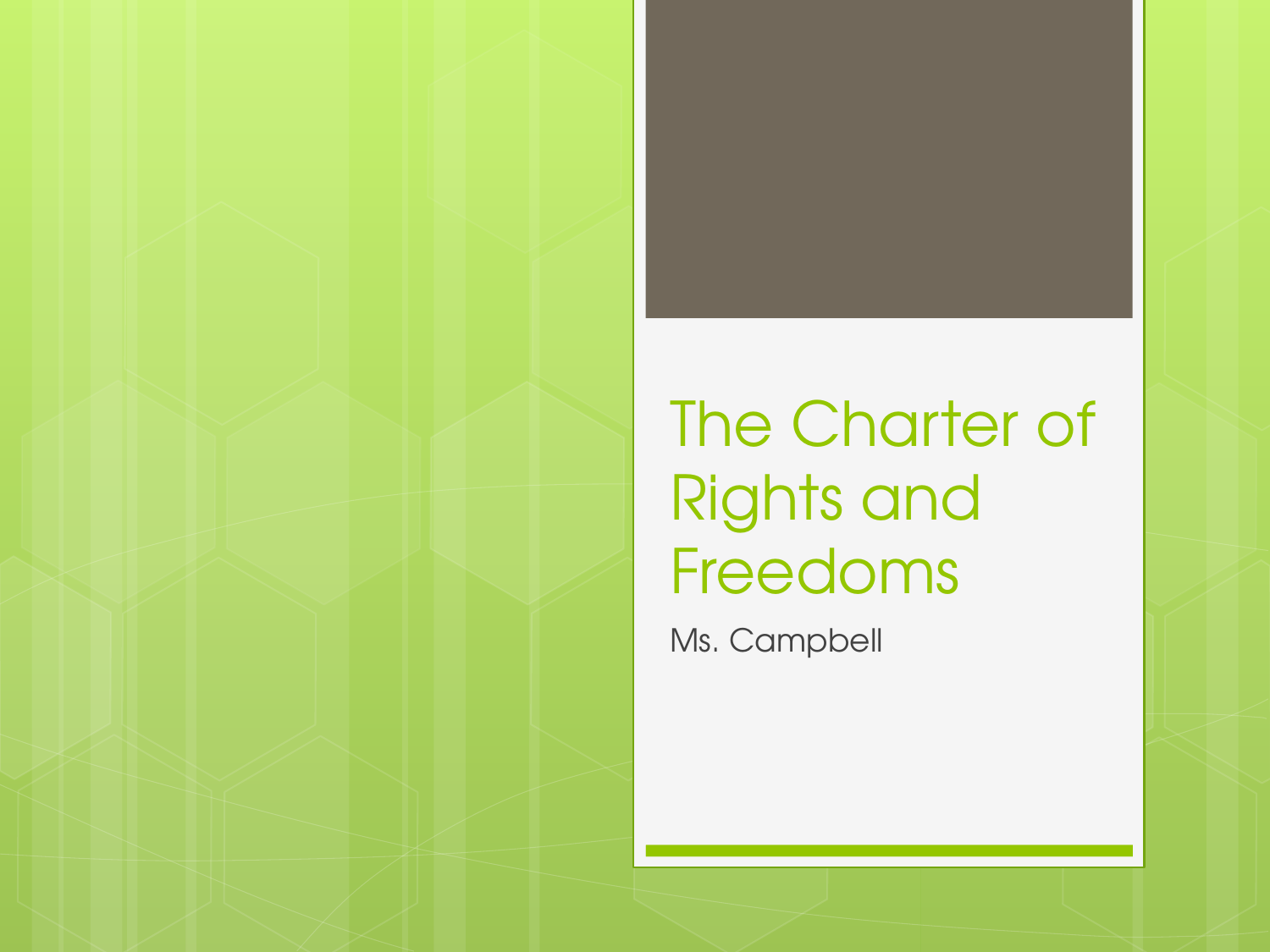

# The Charter of Rights and Freedoms
Ms. Campbell